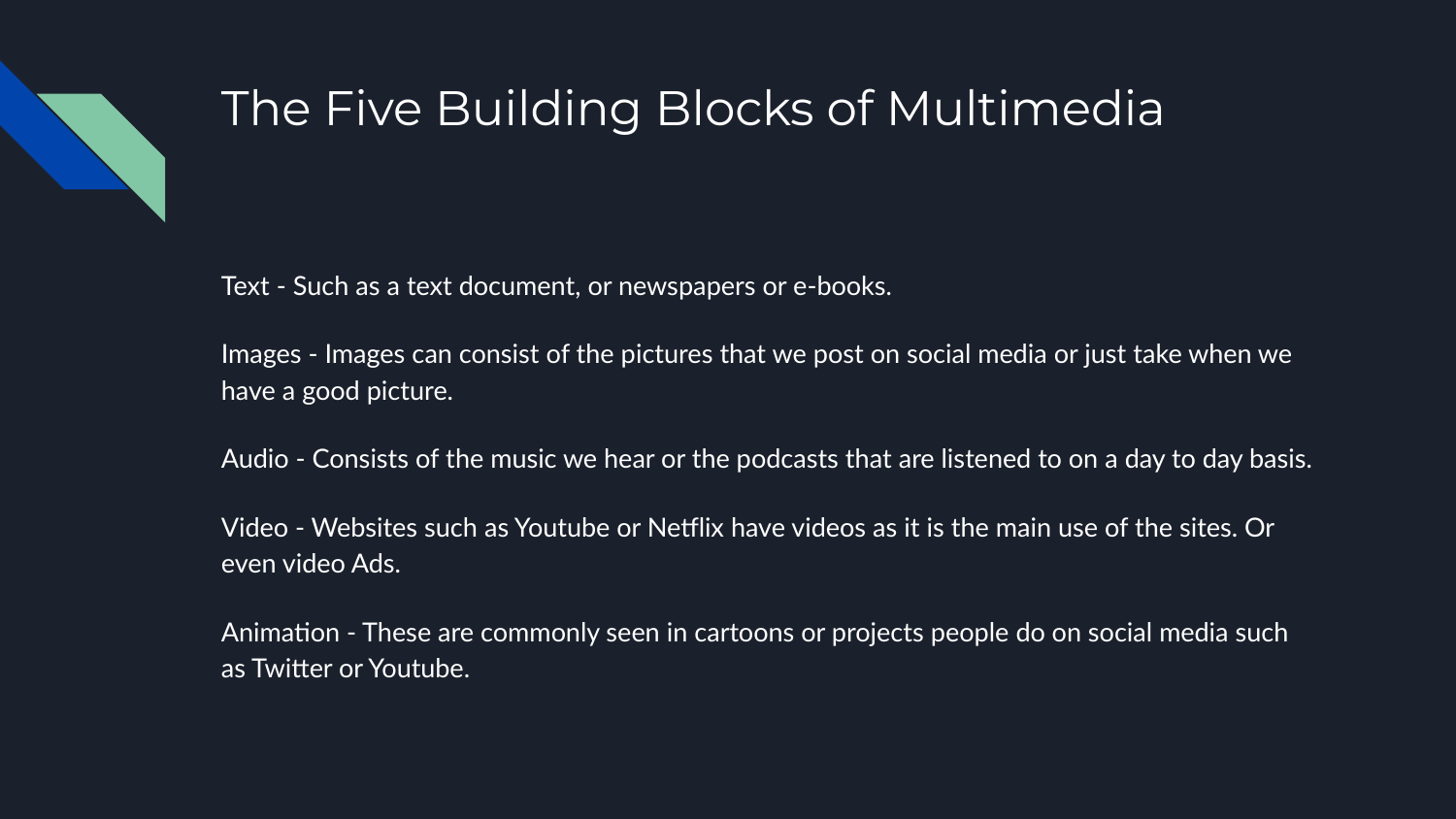

# The Five Building Blocks of Multimedia
Text - Such as a text document, or newspapers or e-books.
Images - Images can consist of the pictures that we post on social media or just take when we have a good picture.
Audio - Consists of the music we hear or the podcasts that are listened to on a day to day basis.
Video - Websites such as Youtube or Netflix have videos as it is the main use of the sites. Or even video Ads.
Animation - These are commonly seen in cartoons or projects people do on social media such as Twitter or Youtube.